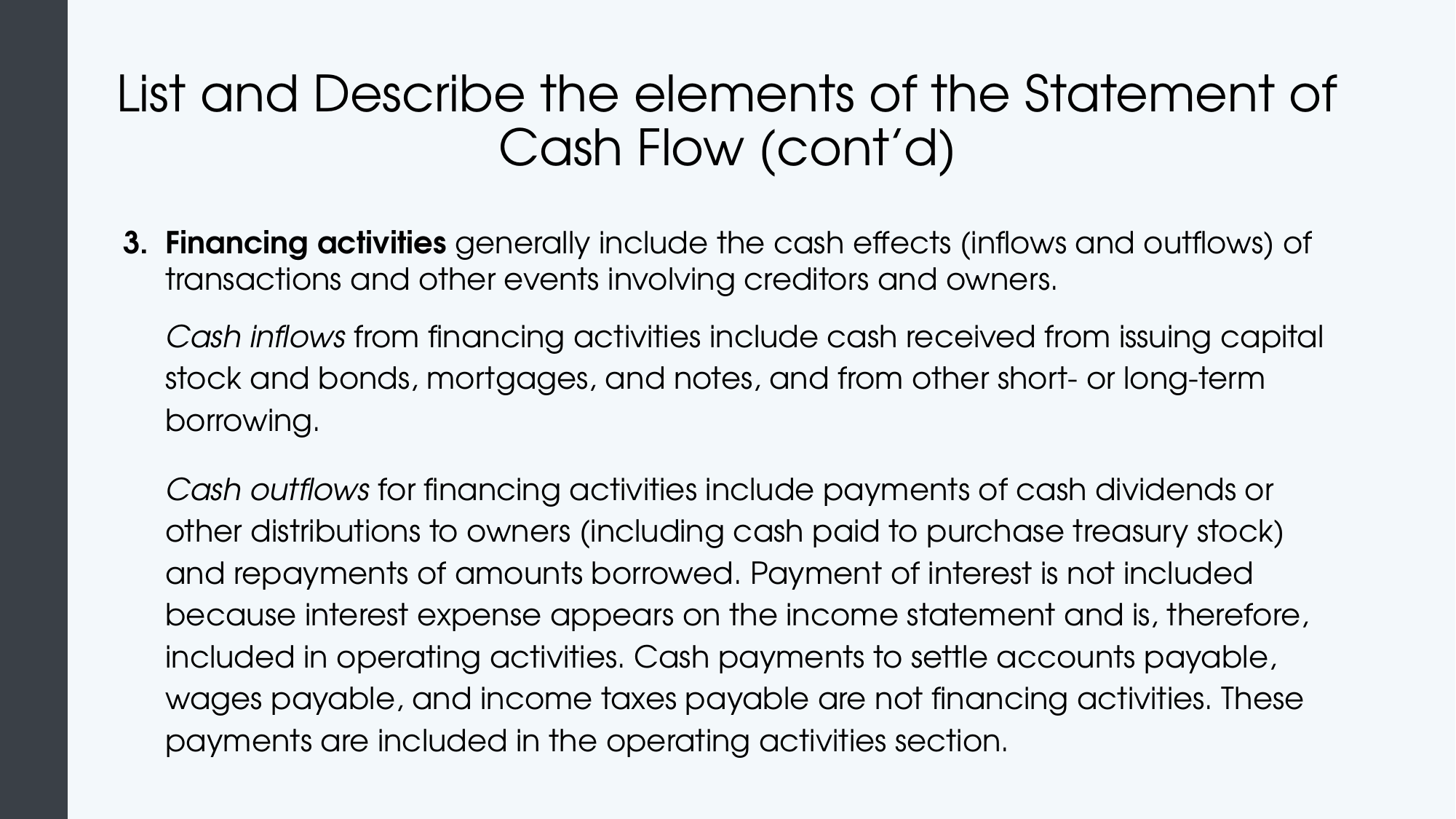

# List and Describe the elements of the Statement of Cash Flow (cont’d)
Financing activities generally include the cash effects (inflows and outflows) of transactions and other events involving creditors and owners.
Cash inflows from financing activities include cash received from issuing capital stock and bonds, mortgages, and notes, and from other short- or long-term borrowing.
Cash outflows for financing activities include payments of cash dividends or other distributions to owners (including cash paid to purchase treasury stock) and repayments of amounts borrowed. Payment of interest is not included because interest expense appears on the income statement and is, therefore, included in operating activities. Cash payments to settle accounts payable, wages payable, and income taxes payable are not financing activities. These payments are included in the operating activities section.